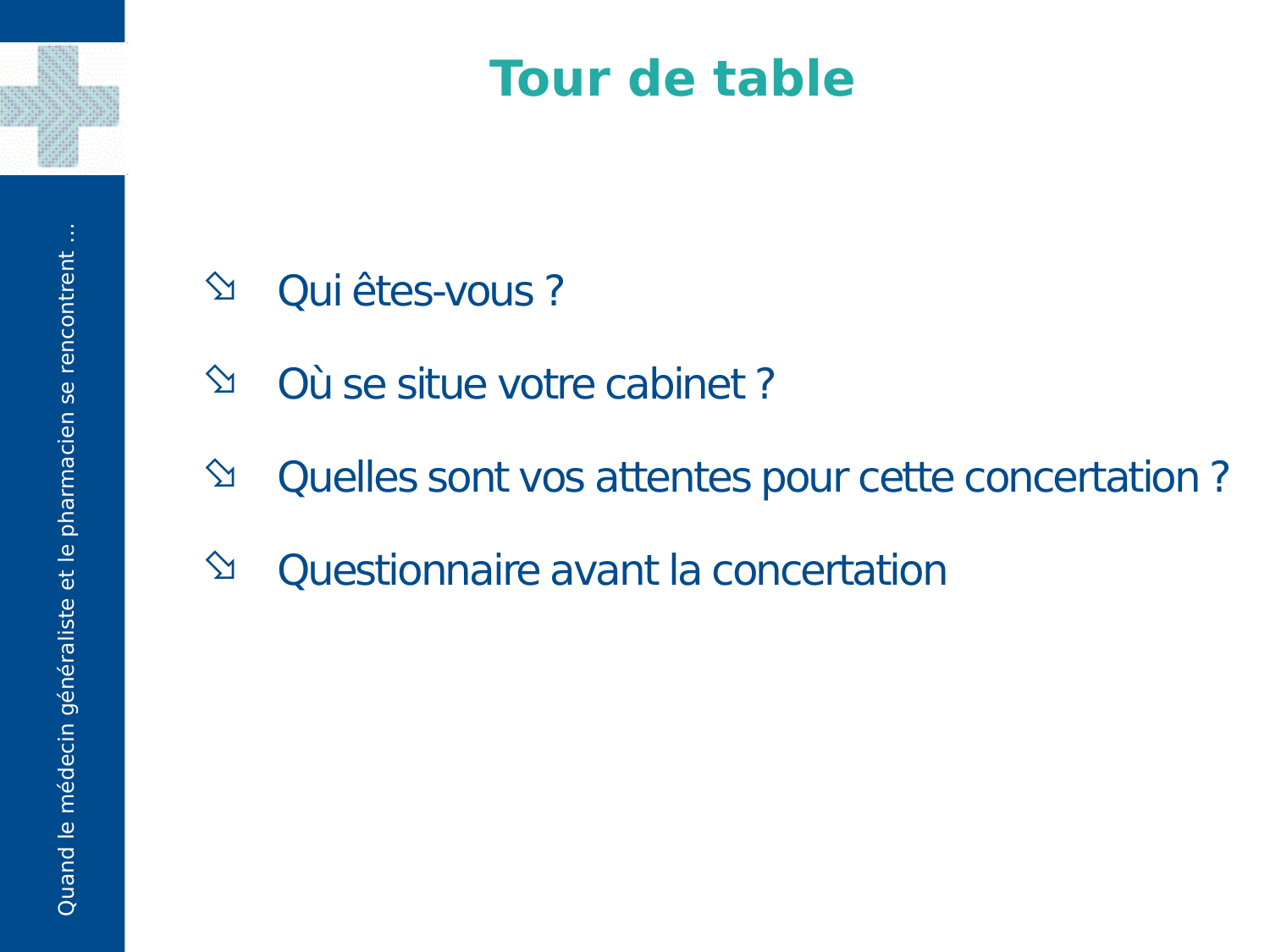

Tour de table

Qui êtes-vous ?
Où se situe votre cabinet ?
Quelles sont vos attentes pour cette concertation ?
Questionnaire avant la concertation